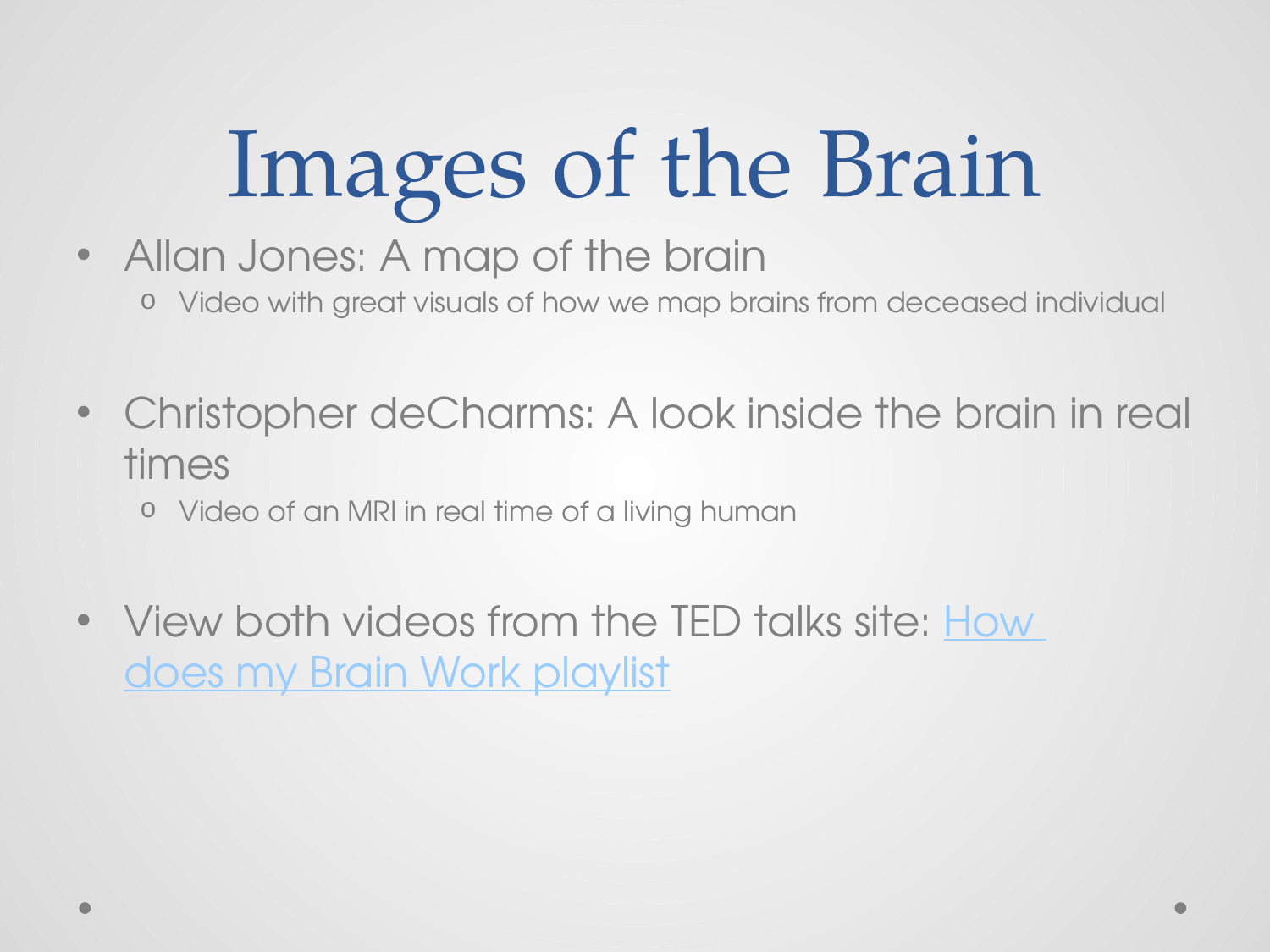

# Images of the Brain
Allan Jones: A map of the brain
Video with great visuals of how we map brains from deceased individual

Christopher deCharms: A look inside the brain in real times
Video of an MRI in real time of a living human

View both videos from the TED talks site: How does my Brain Work playlist